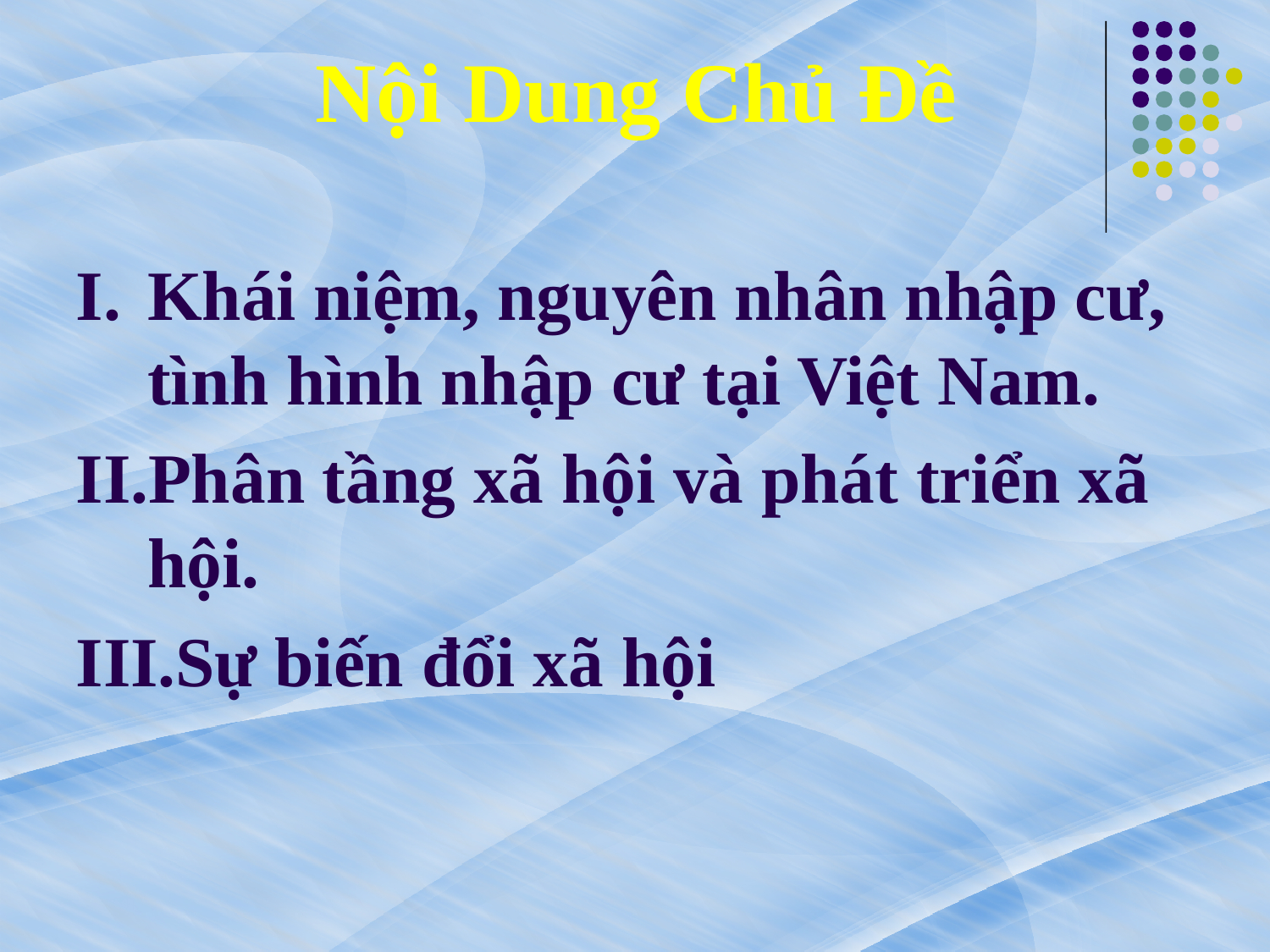

Nội Dung Chủ Đề
Khái niệm, nguyên nhân nhập cư, tình hình nhập cư tại Việt Nam.
Phân tầng xã hội và phát triển xã hội.
Sự biến đổi xã hội